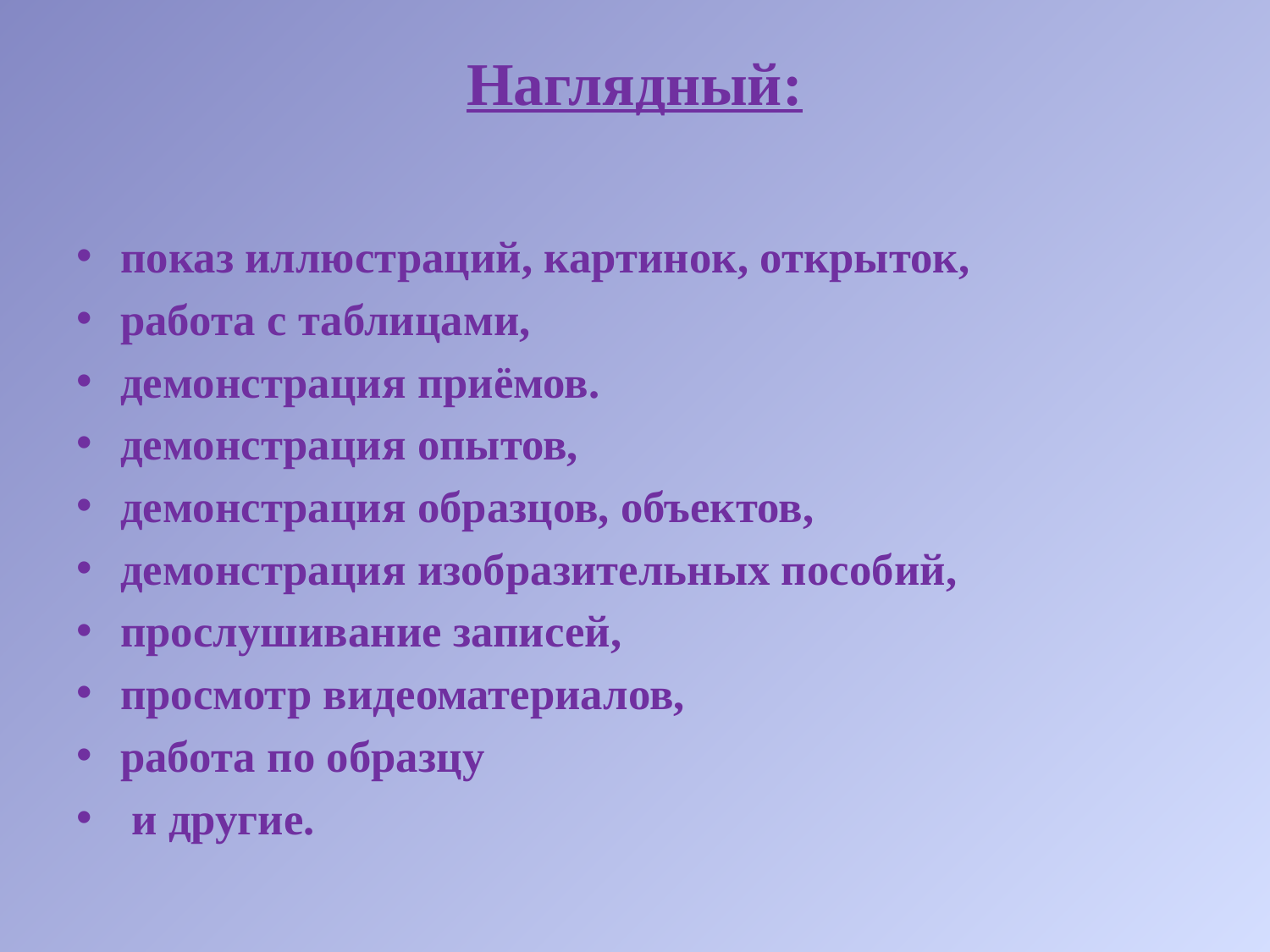

# Наглядный:
показ иллюстраций, картинок, открыток,
работа с таблицами,
демонстрация приёмов.
демонстрация опытов,
демонстрация образцов, объектов,
демонстрация изобразительных пособий,
прослушивание записей,
просмотр видеоматериалов,
работа по образцу
 и другие.